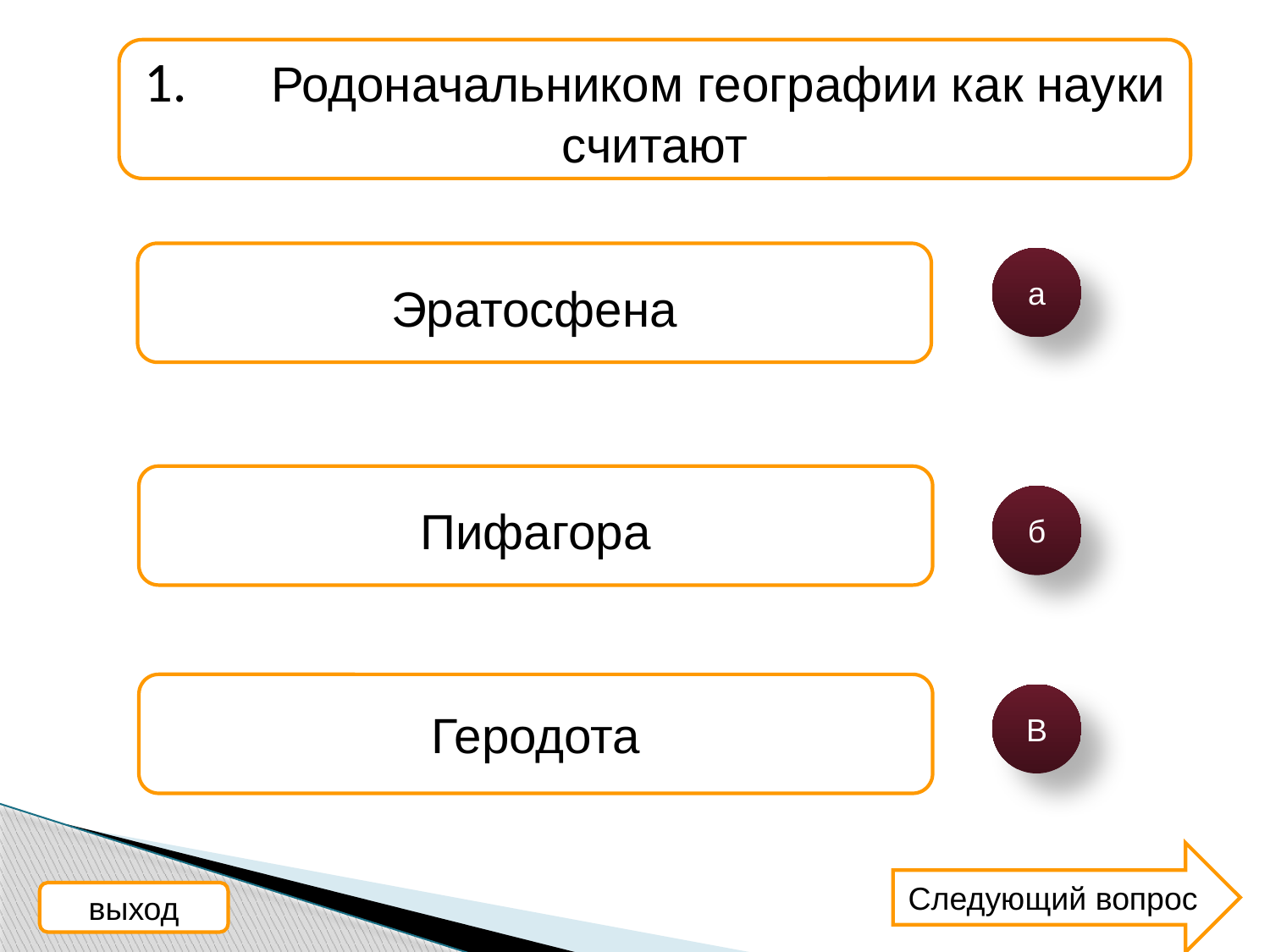

1. 	Родоначальником географии как науки считают

Эратосфена

а

Пифагора

б

Геродота

В
Следующий вопрос
выход